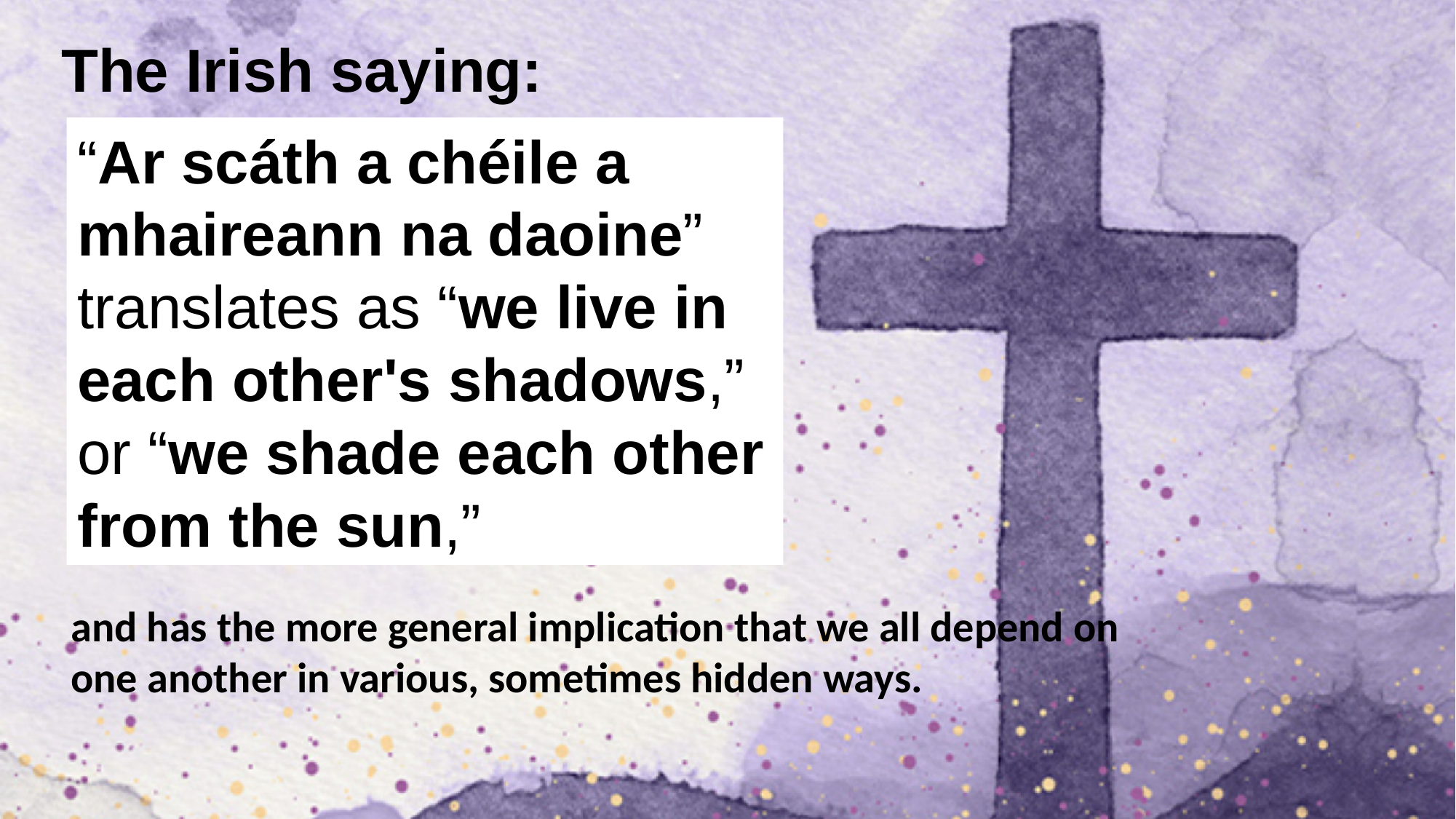

The Irish saying:
“Ar scáth a chéile a mhaireann na daoine” translates as “we live in each other's shadows,”
or “we shade each other from the sun,”
and has the more general implication that we all depend on one another in various, sometimes hidden ways.